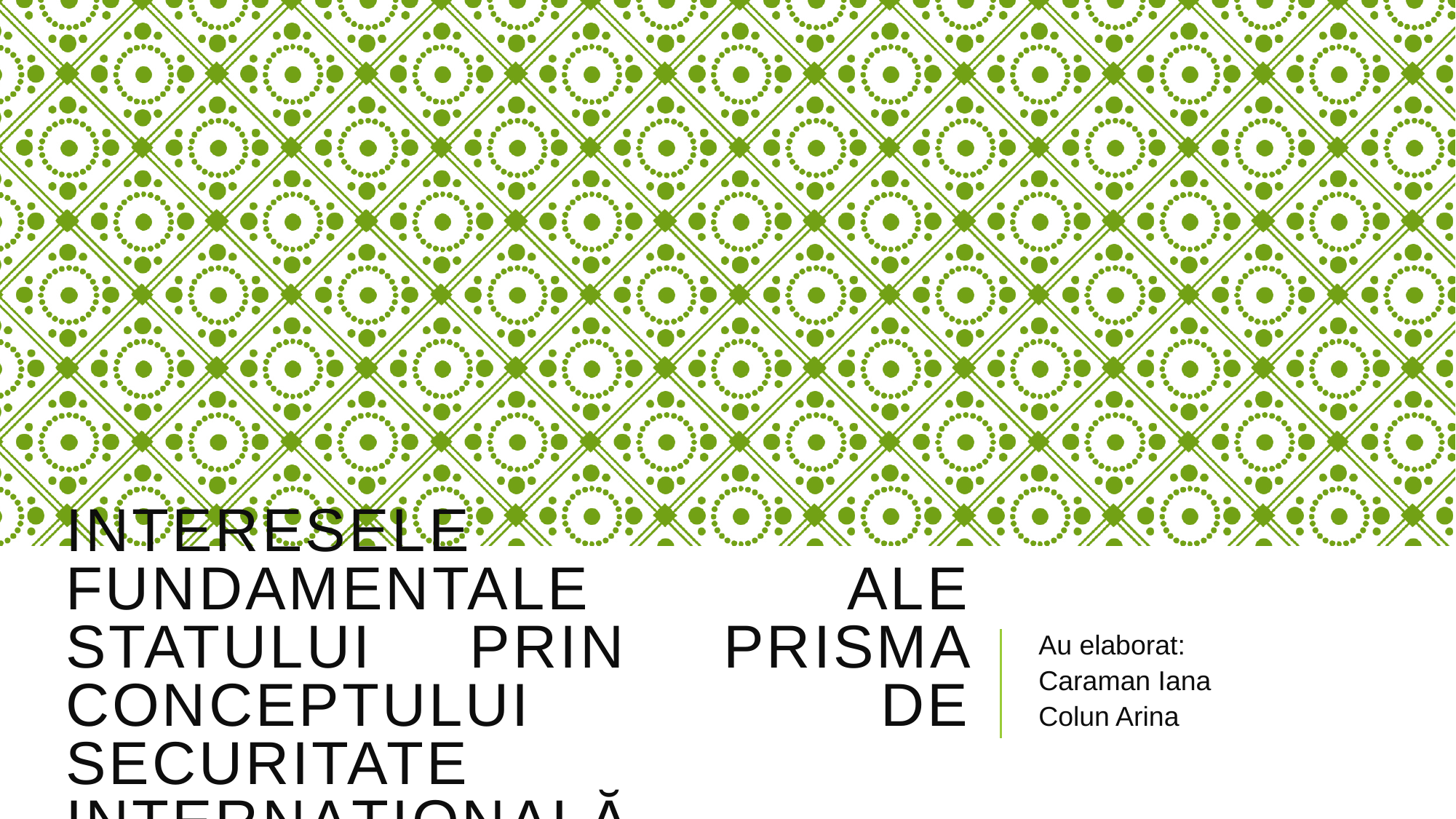

# Interesele fundamentale ale statului prin prisma conceptului de securitate internaţională
Au elaborat:
Caraman Iana
Colun Arina